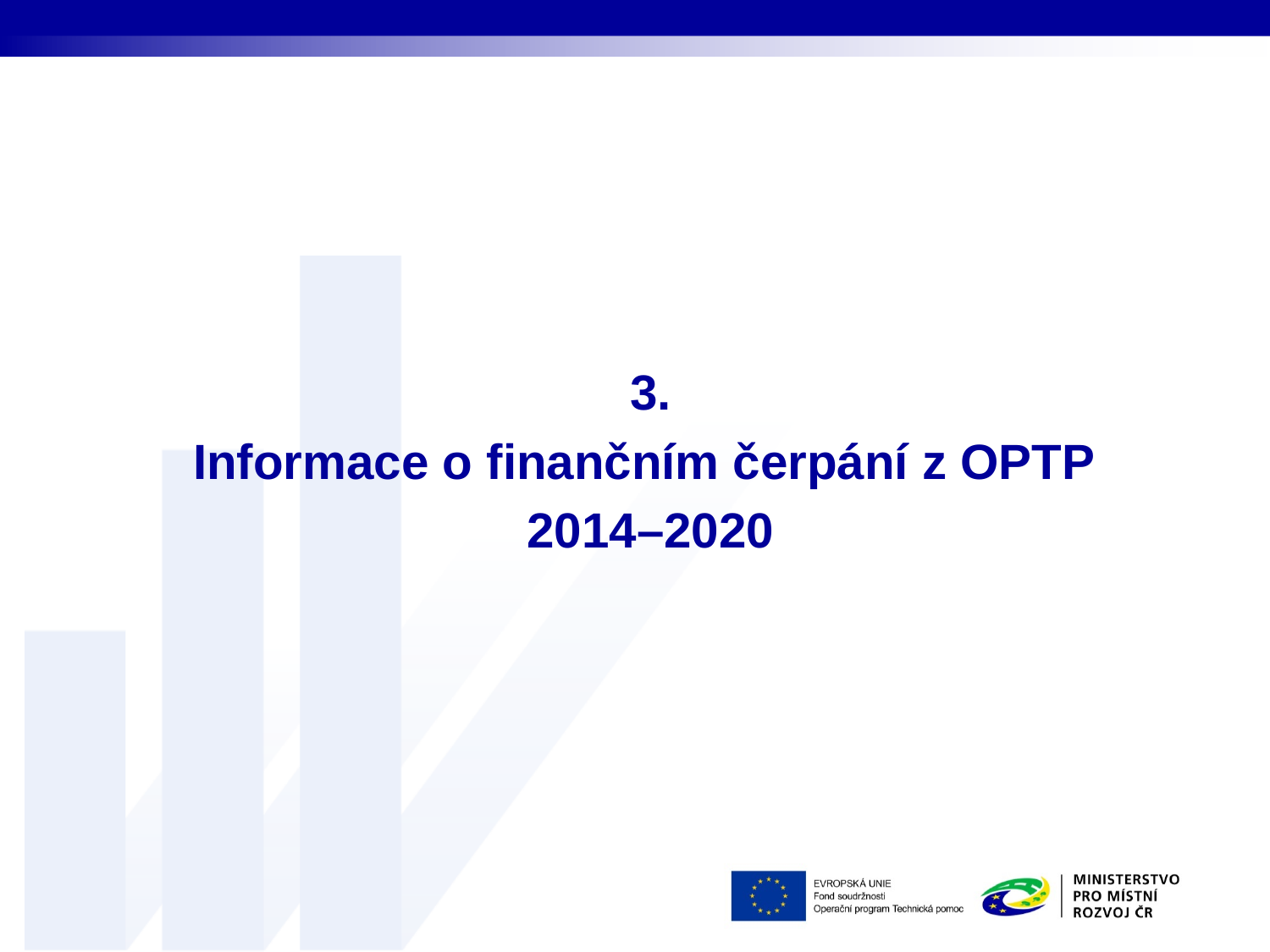

#

3.
Informace o finančním čerpání z OPTP
2014–2020